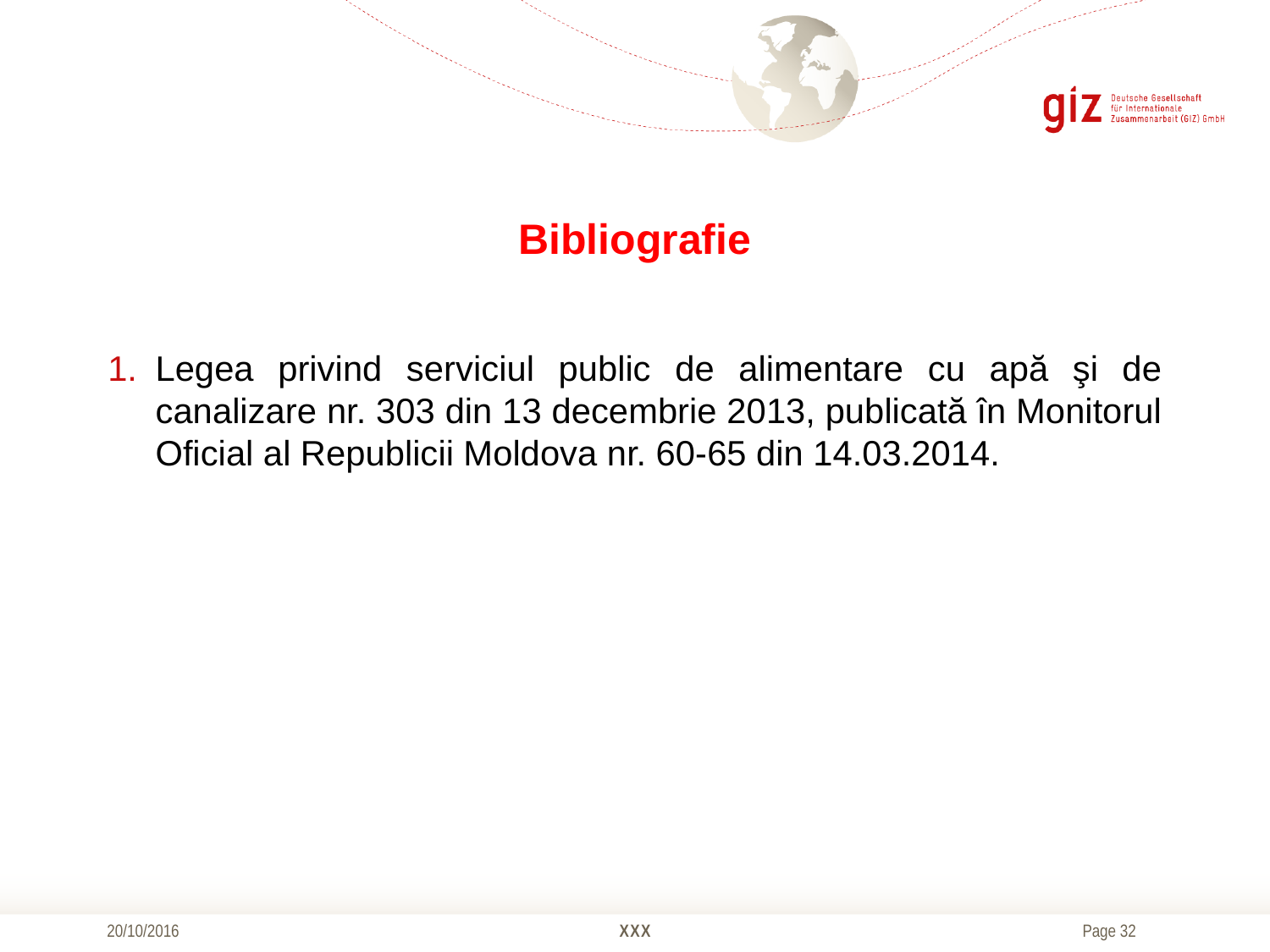

# Bibliografie
Legea privind serviciul public de alimentare cu apă şi de canalizare nr. 303 din 13 decembrie 2013, publicată în Monitorul Oficial al Republicii Moldova nr. 60-65 din 14.03.2014.
20/10/2016
XXX